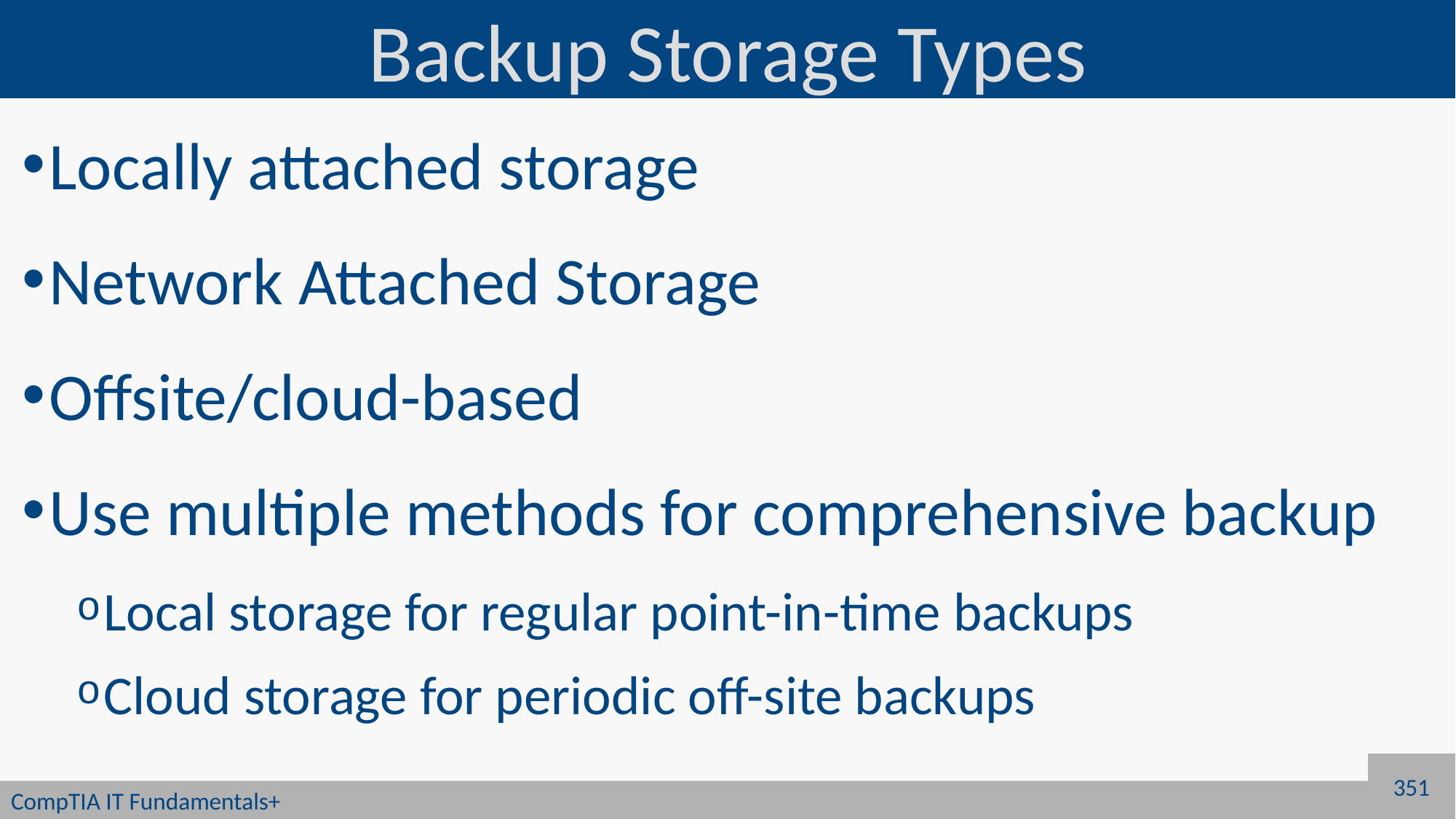

# Backup Storage Types
Locally attached storage
Network Attached Storage
Offsite/cloud-based
Use multiple methods for comprehensive backup
Local storage for regular point-in-time backups
Cloud storage for periodic off-site backups
351
CompTIA IT Fundamentals+